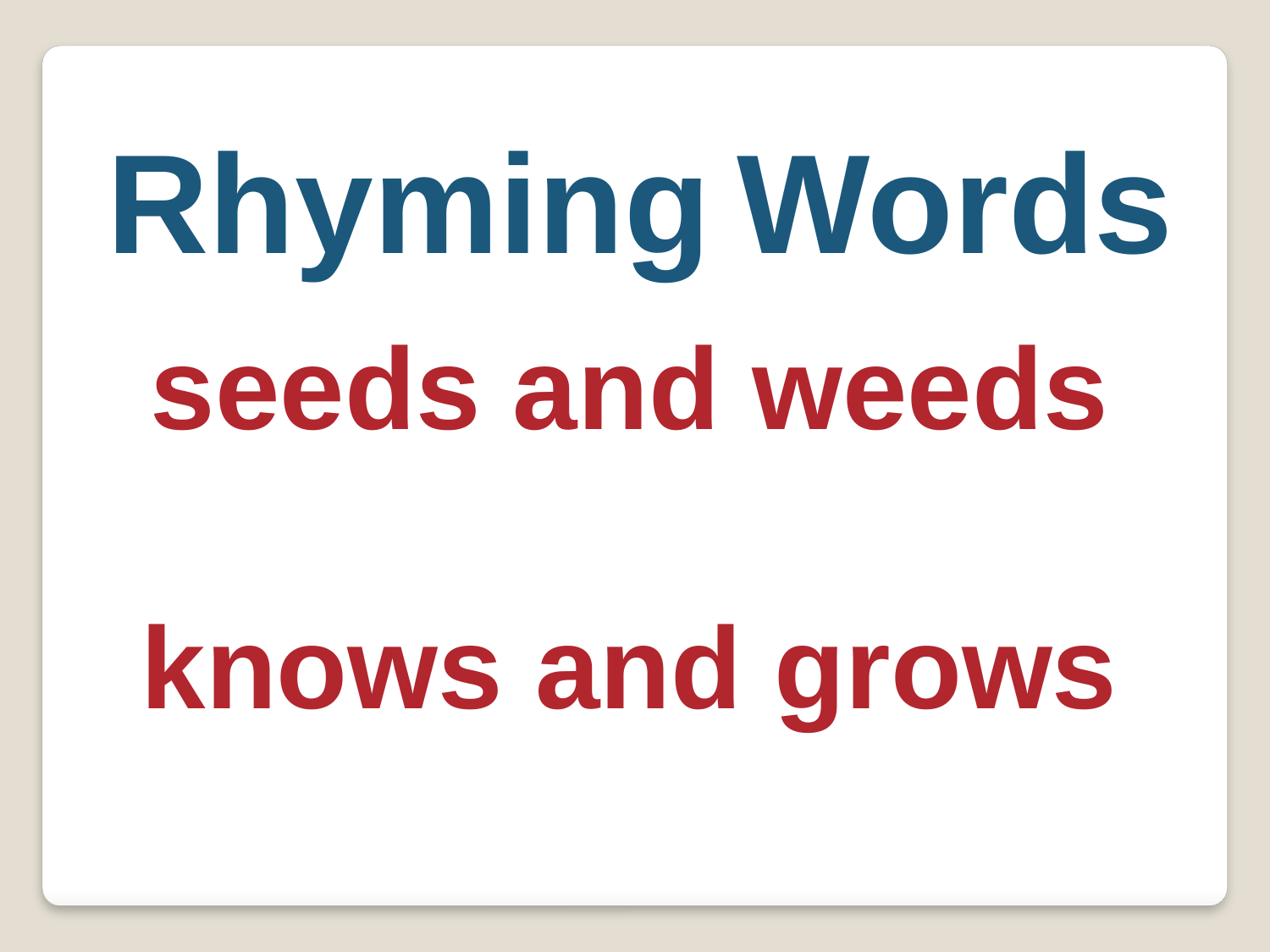

Rhyming Words
seeds and weeds

knows and grows